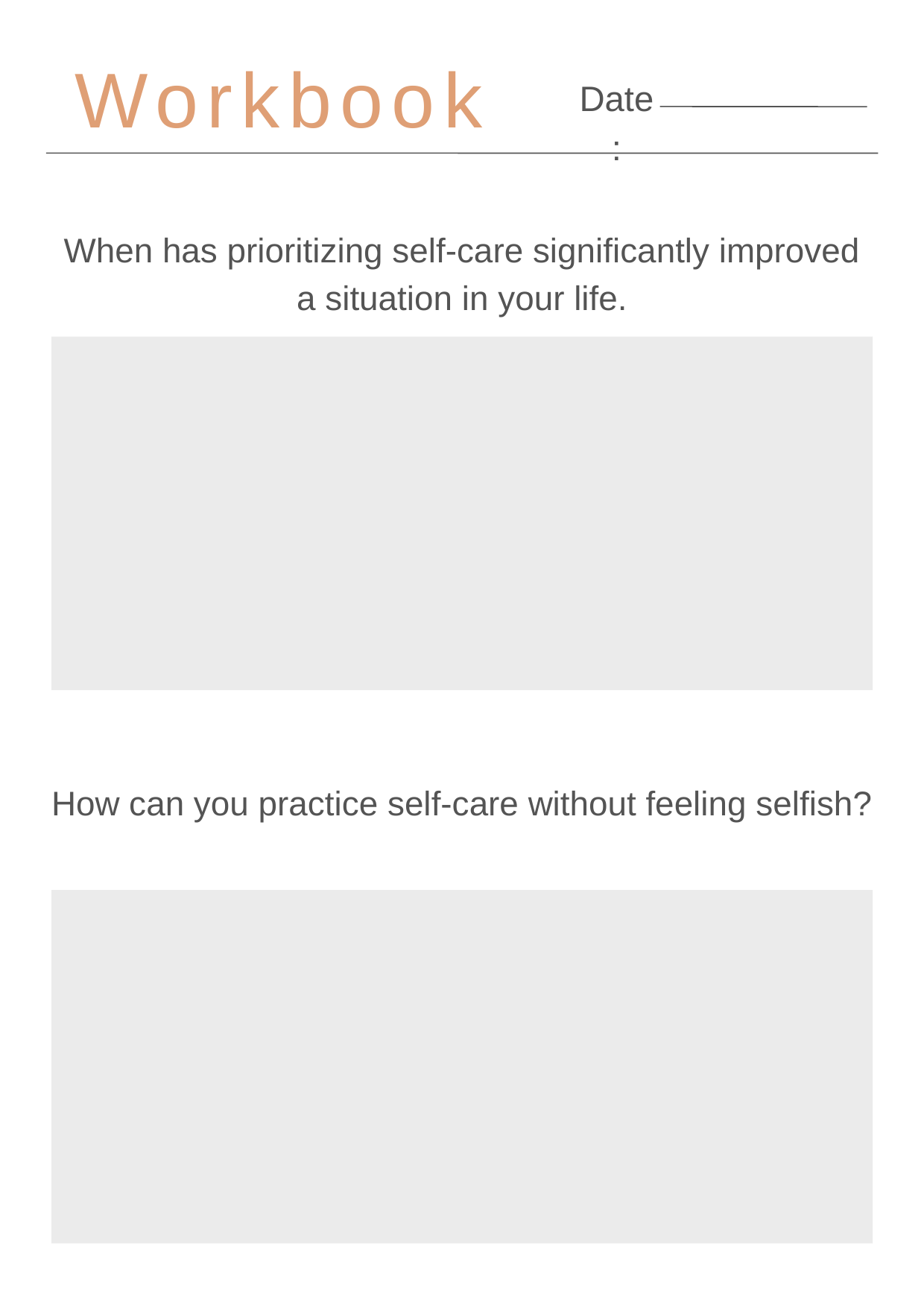

Workbook
Date:

When has prioritizing self-care significantly improved a situation in your life.

How can you practice self-care without feeling selfish?